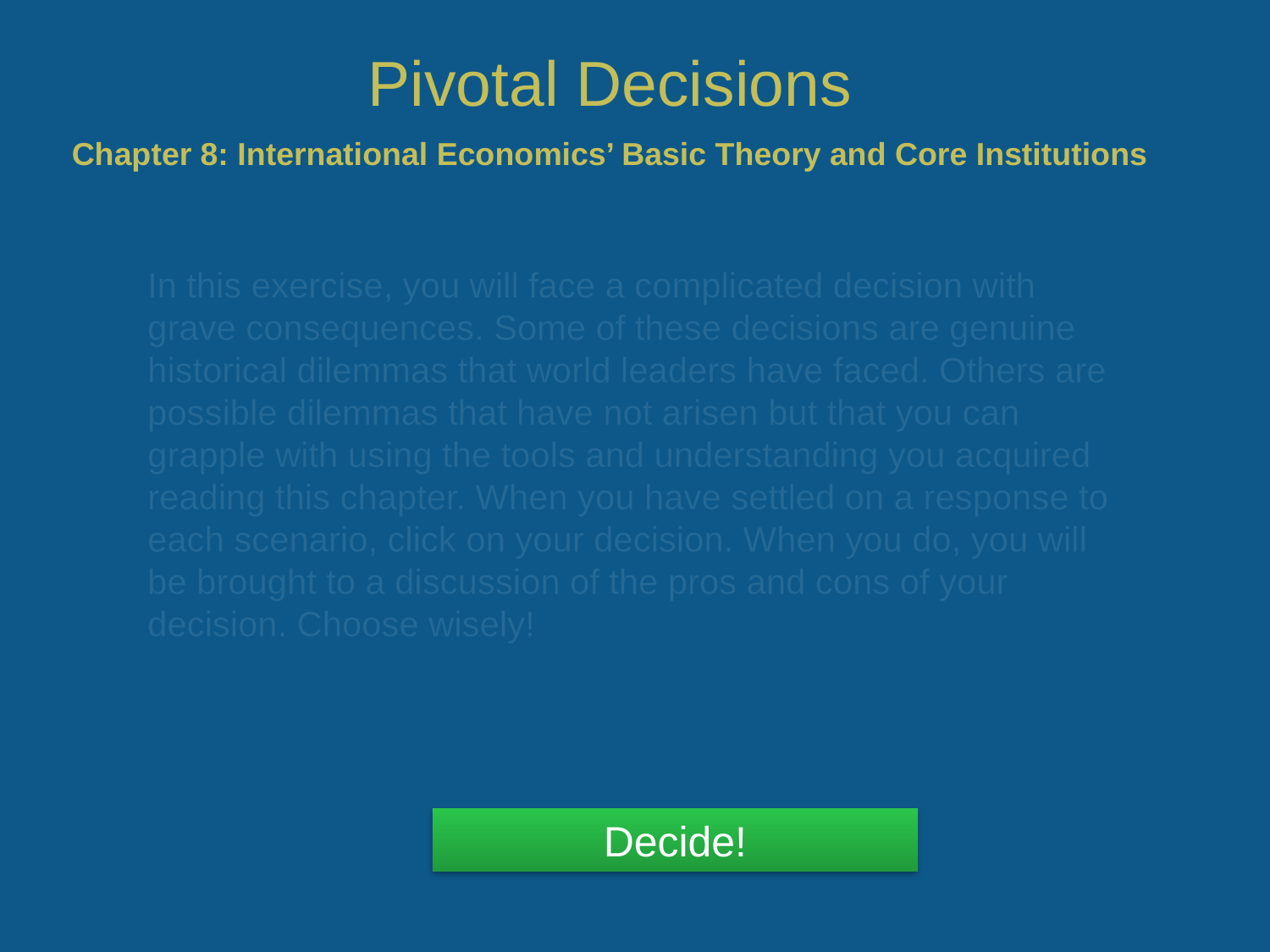

Chapter 8: International Economics’ Basic Theory and Core Institutions